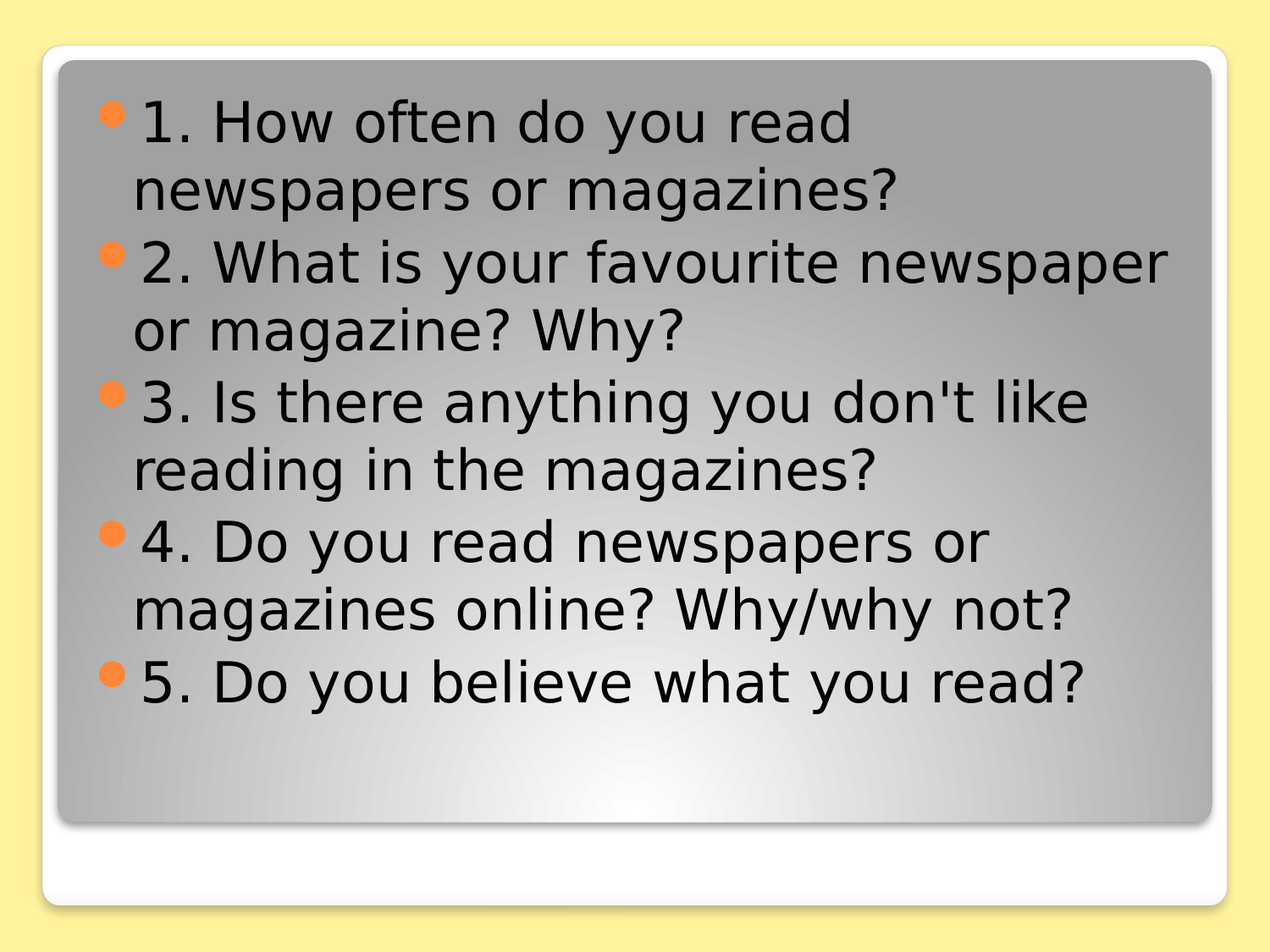

1. How often do you read newspapers or magazines?
2. What is your favourite newspaper or magazine? Why?
3. Is there anything you don't like reading in the magazines?
4. Do you read newspapers or magazines online? Why/why not?
5. Do you believe what you read?